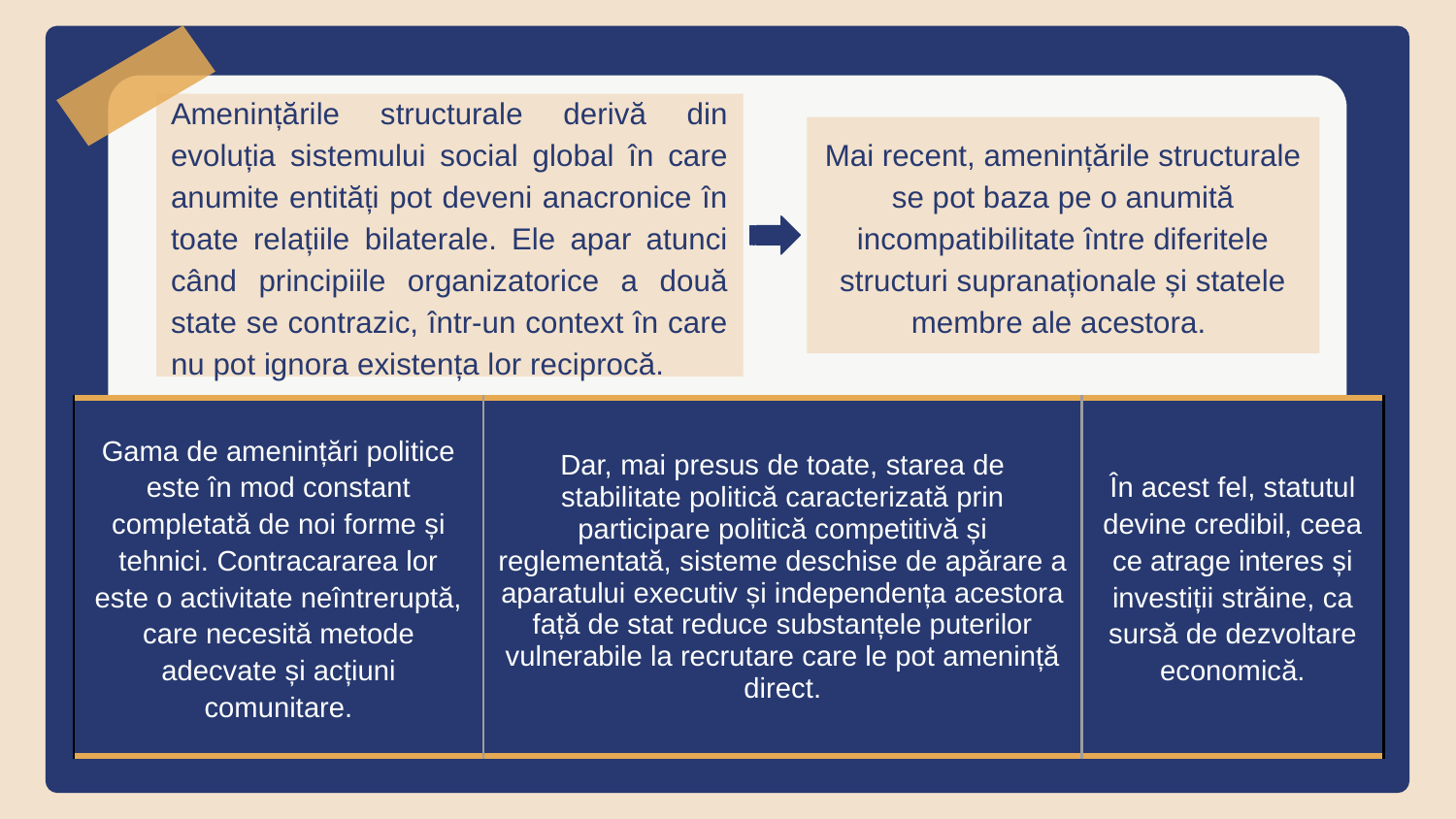

Amenințările structurale derivă din evoluția sistemului social global în care anumite entități pot deveni anacronice în toate relațiile bilaterale. Ele apar atunci când principiile organizatorice a două state se contrazic, într-un context în care nu pot ignora existența lor reciprocă.
Mai recent, amenințările structurale se pot baza pe o anumită incompatibilitate între diferitele structuri supranaționale și statele membre ale acestora.

| Gama de amenințări politice este în mod constant completată de noi forme și tehnici. Contracararea lor este o activitate neîntreruptă, care necesită metode adecvate și acțiuni comunitare. | Dar, mai presus de toate, starea de stabilitate politică caracterizată prin participare politică competitivă și reglementată, sisteme deschise de apărare a aparatului executiv și independența acestora față de stat reduce substanțele puterilor vulnerabile la recrutare care le pot amenință direct. | În acest fel, statutul devine credibil, ceea ce atrage interes și investiții străine, ca sursă de dezvoltare economică. |
| --- | --- | --- |